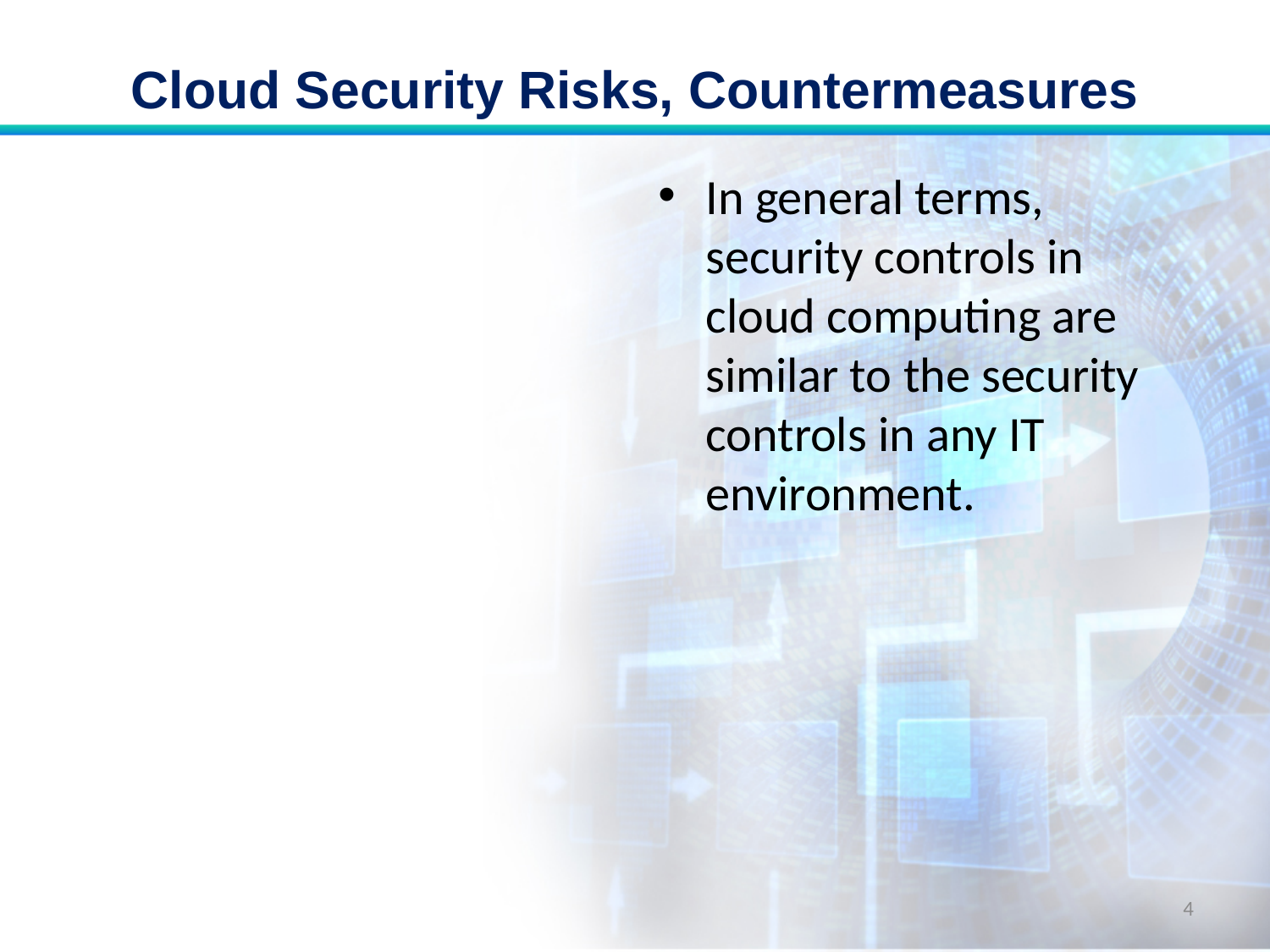

# Cloud Security Risks, Countermeasures
In general terms, security controls in cloud computing are similar to the security controls in any IT environment.

4